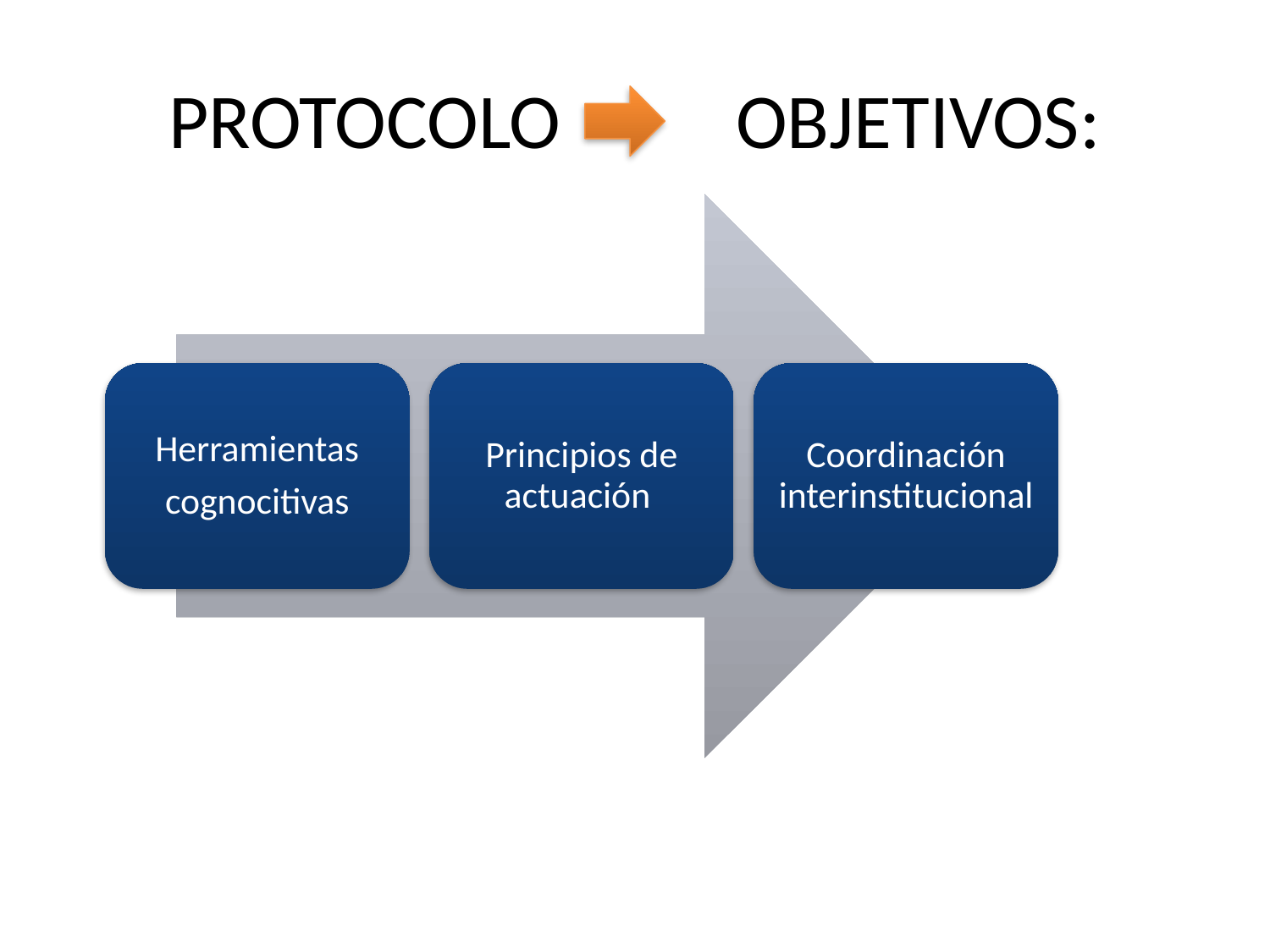

# PROTOCOLO          OBJETIVOS:

Herramientas
cognocitivas
Principios de actuación
Coordinación interinstitucional